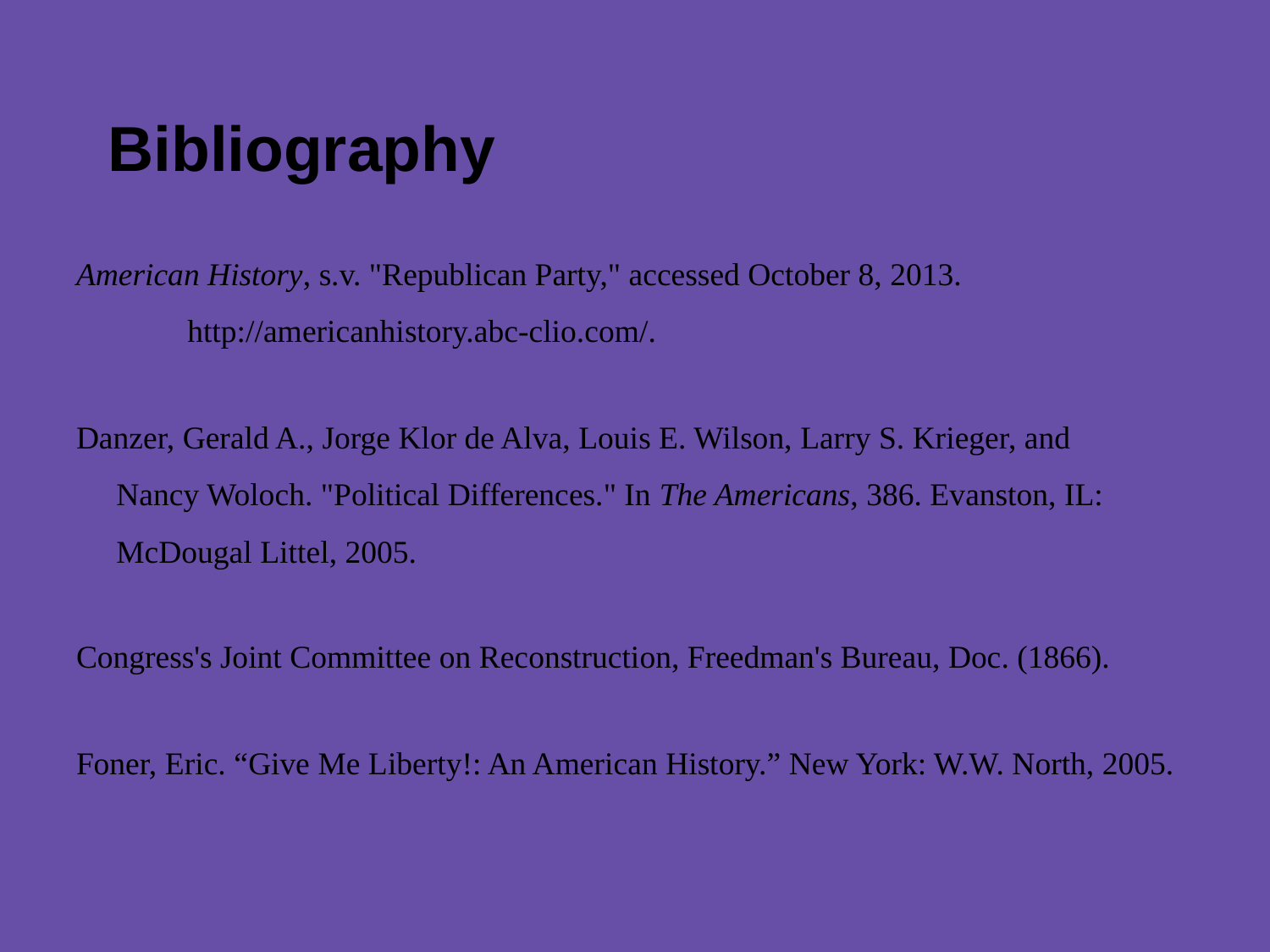

# Bibliography
American History, s.v. "Republican Party," accessed October 8, 2013.
http://americanhistory.abc-clio.com/.

Danzer, Gerald A., Jorge Klor de Alva, Louis E. Wilson, Larry S. Krieger, and
     Nancy Woloch. "Political Differences." In The Americans, 386. Evanston, IL:
     McDougal Littel, 2005.

Congress's Joint Committee on Reconstruction, Freedman's Bureau, Doc. (1866).

Foner, Eric. “Give Me Liberty!: An American History.” New York: W.W. North, 2005.